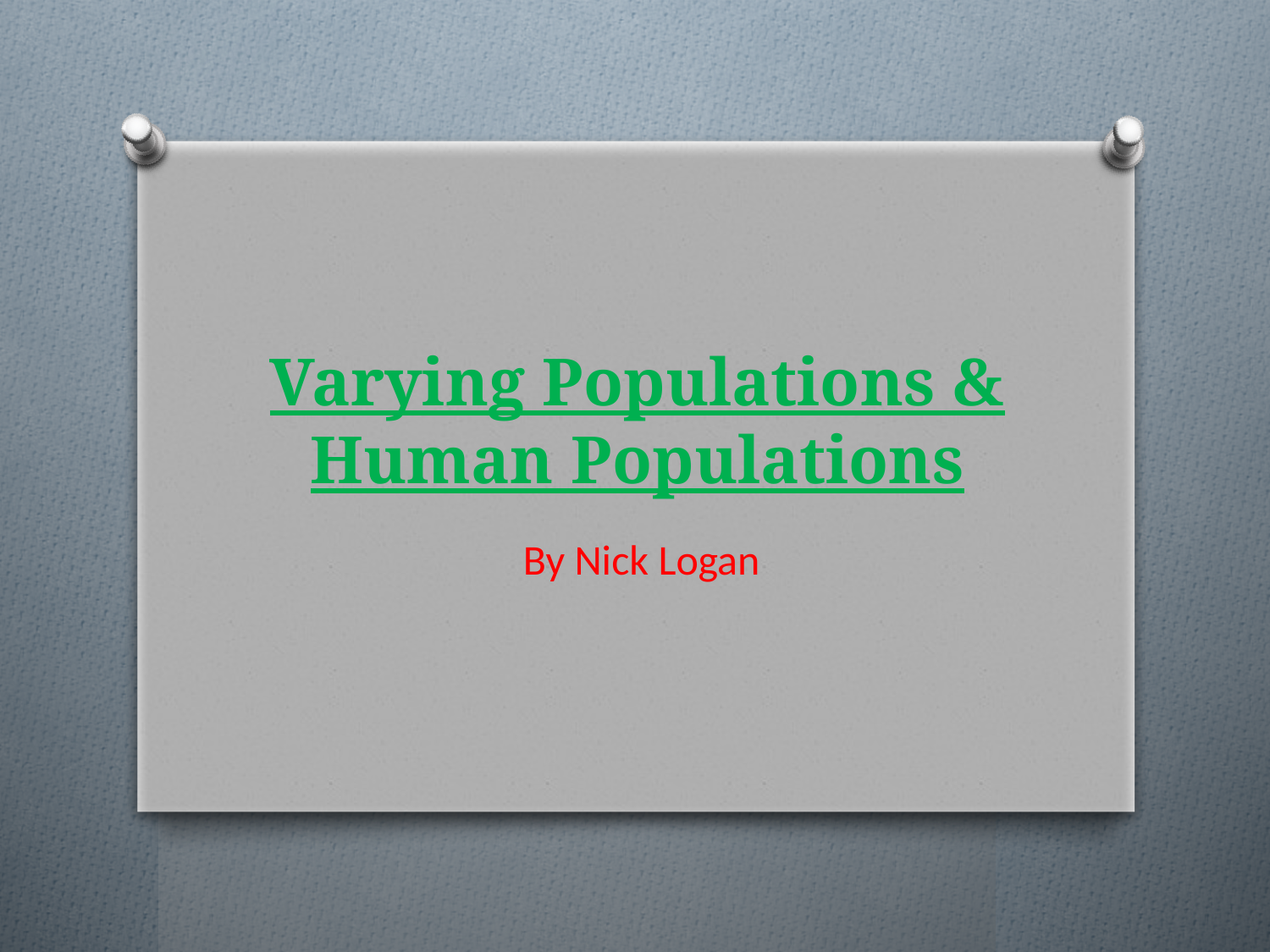

# Varying Populations & Human Populations
By Nick Logan